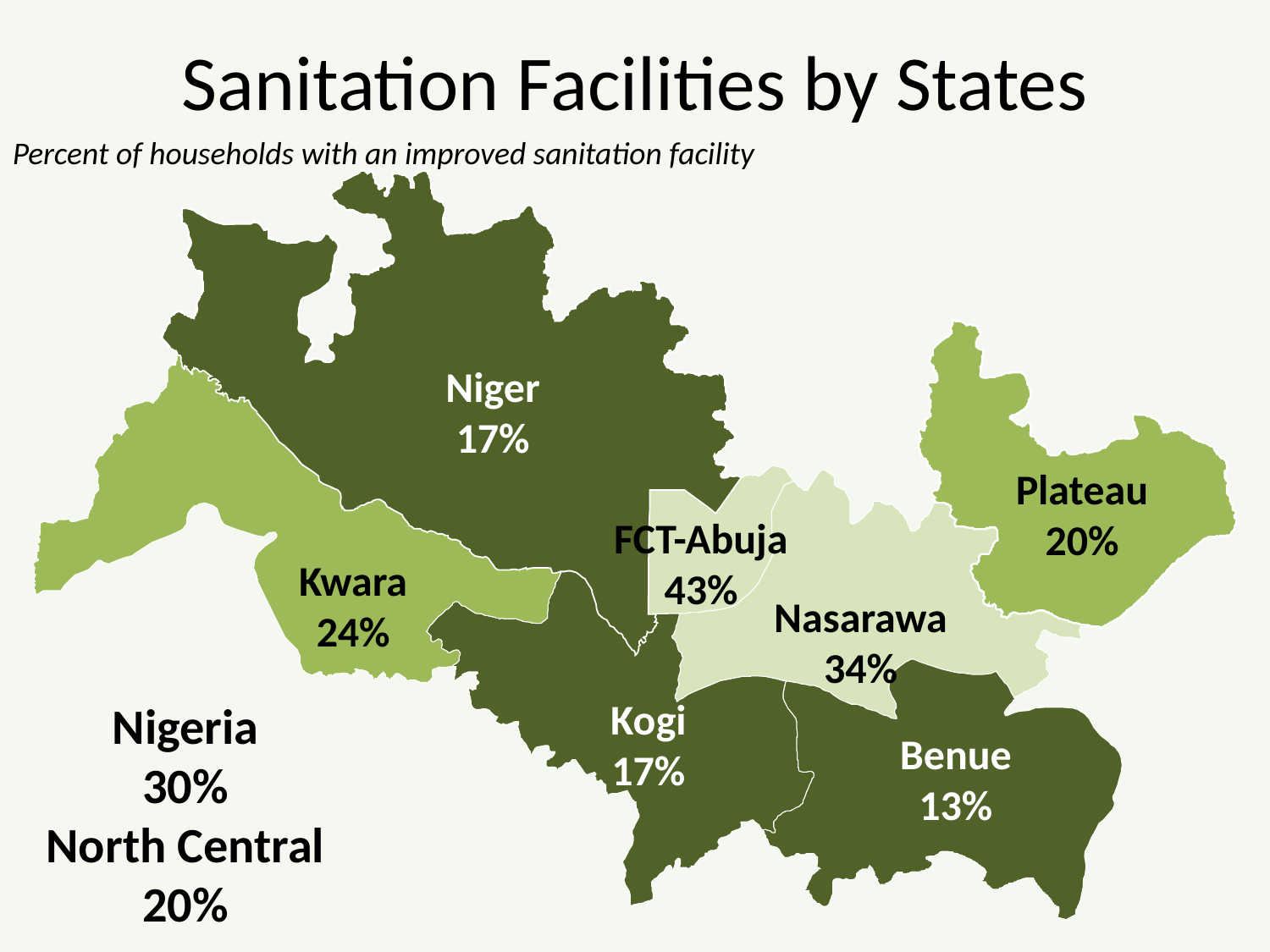

# Sanitation Facilities by States
Percent of households with an improved sanitation facility

Niger
17%
Plateau
20%
FCT-Abuja
43%
Kwara
24%
Nasarawa
34%
Kogi
17%
Nigeria
30%
North Central
20%
Benue
13%